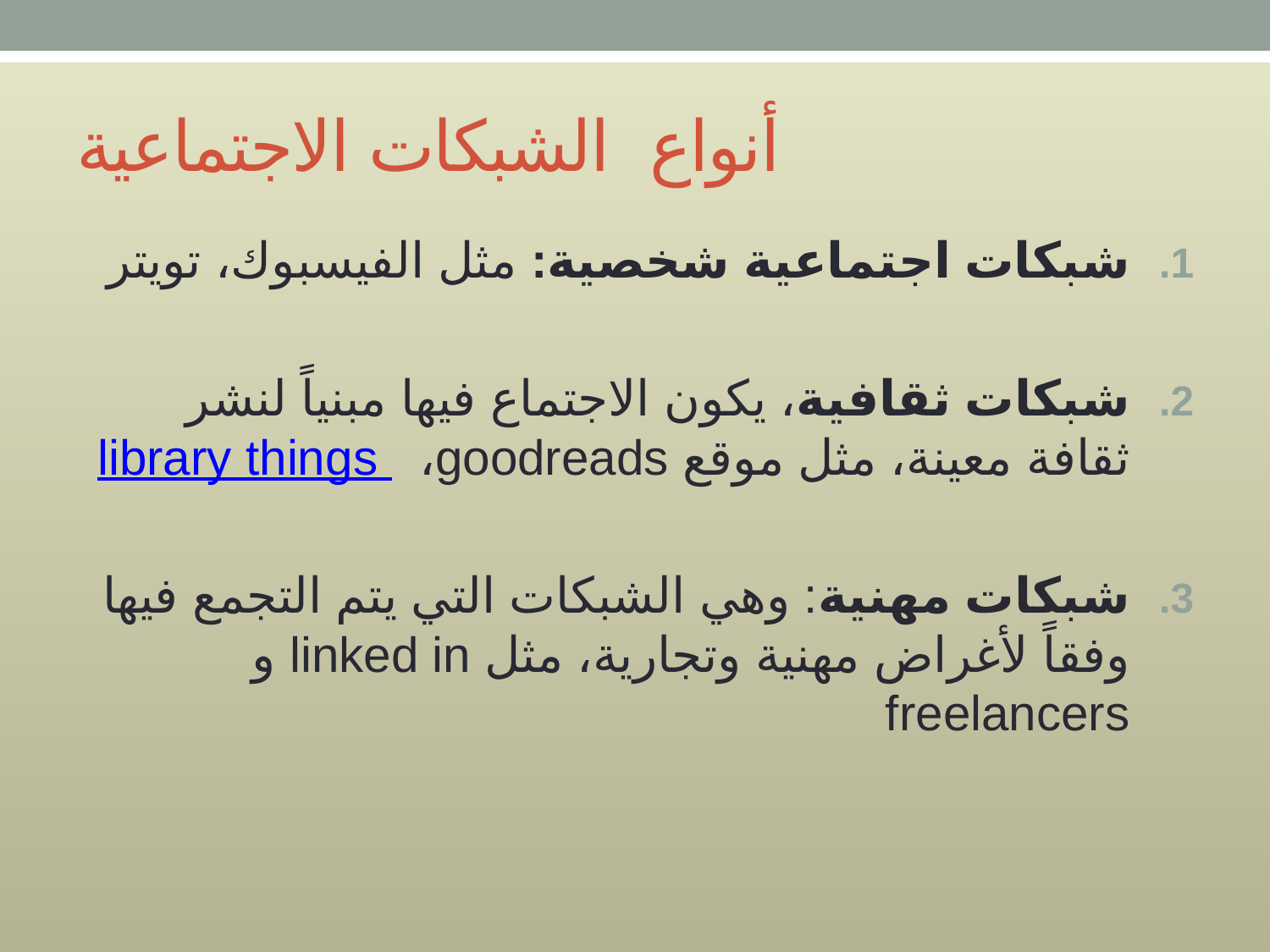

# أنواع  الشبكات الاجتماعية
شبكات اجتماعية شخصية: مثل الفيسبوك، تويتر

شبكات ثقافية، يكون الاجتماع فيها مبنياً لنشر ثقافة معينة، مثل موقع goodreads،  library things

شبكات مهنية: وهي الشبكات التي يتم التجمع فيها وفقاً لأغراض مهنية وتجارية، مثل linked in و freelancers